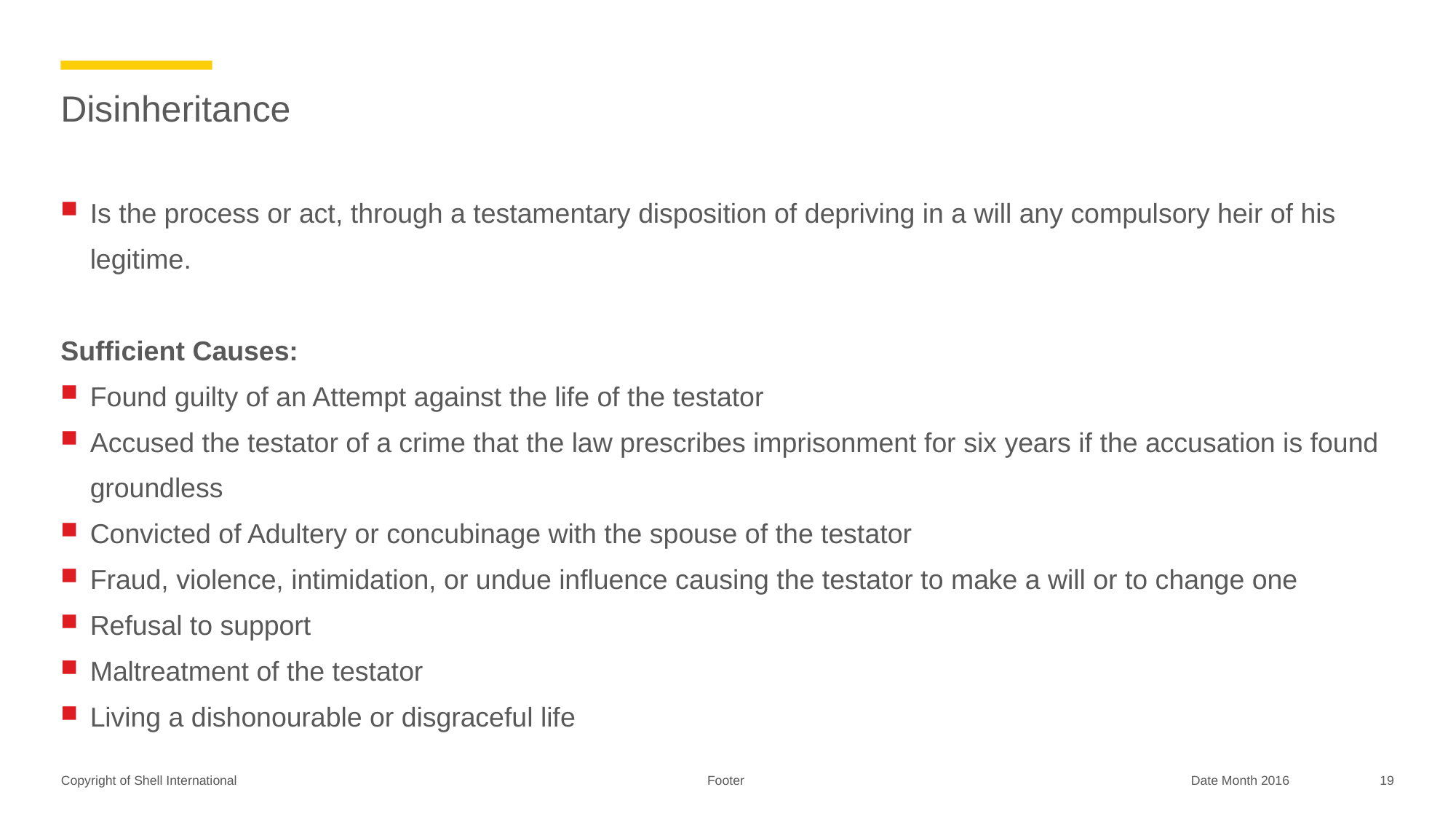

# Disinheritance
Is the process or act, through a testamentary disposition of depriving in a will any compulsory heir of his legitime.

Sufficient Causes:
Found guilty of an Attempt against the life of the testator
Accused the testator of a crime that the law prescribes imprisonment for six years if the accusation is found groundless
Convicted of Adultery or concubinage with the spouse of the testator
Fraud, violence, intimidation, or undue influence causing the testator to make a will or to change one
Refusal to support
Maltreatment of the testator
Living a dishonourable or disgraceful life

Footer
19
Date Month 2016